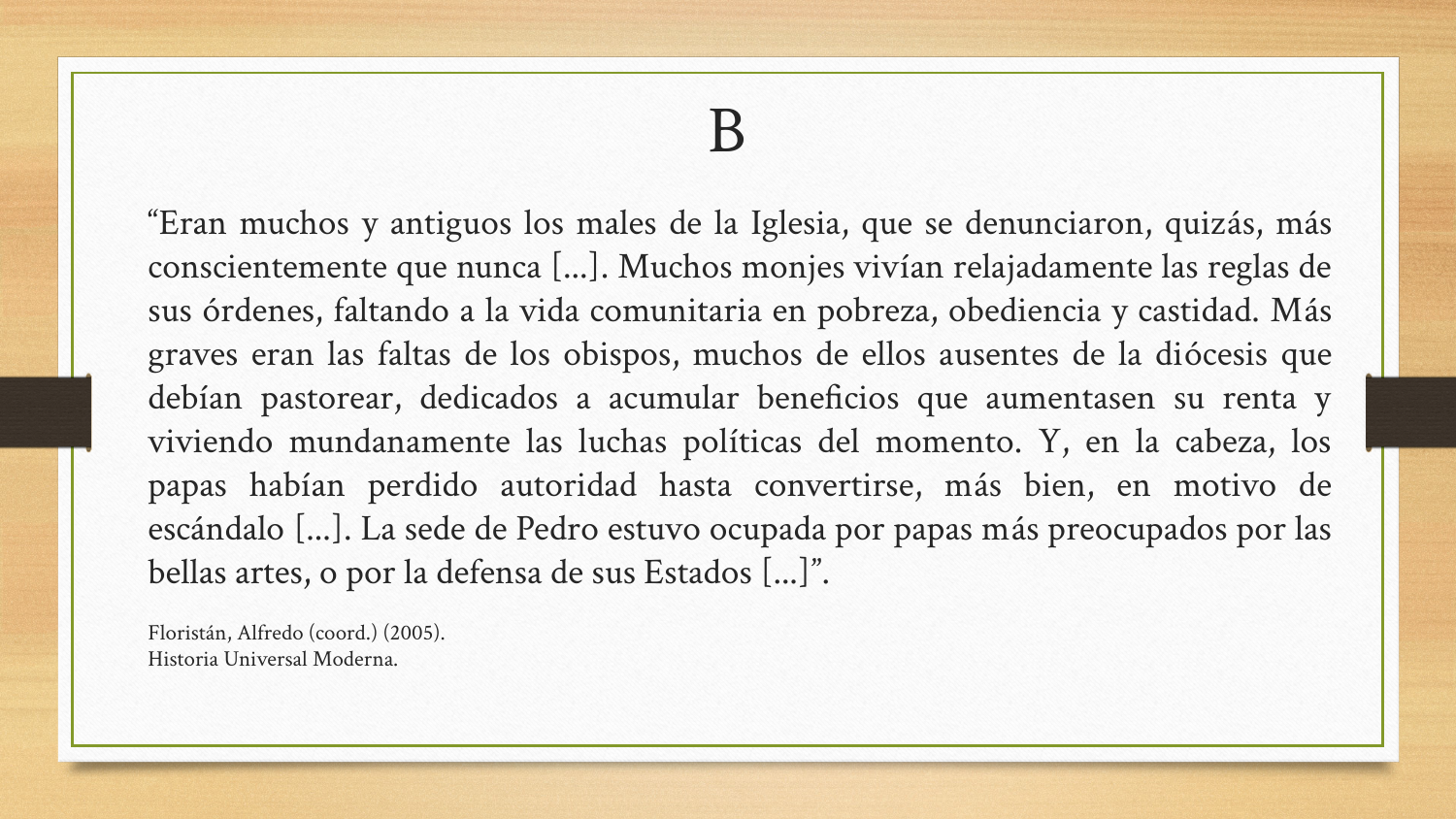

# B
“Eran muchos y antiguos los males de la Iglesia, que se denunciaron, quizás, más conscientemente que nunca [...]. Muchos monjes vivían relajadamente las reglas de sus órdenes, faltando a la vida comunitaria en pobreza, obediencia y castidad. Más graves eran las faltas de los obispos, muchos de ellos ausentes de la diócesis que debían pastorear, dedicados a acumular beneficios que aumentasen su renta y viviendo mundanamente las luchas políticas del momento. Y, en la cabeza, los papas habían perdido autoridad hasta convertirse, más bien, en motivo de escándalo [...]. La sede de Pedro estuvo ocupada por papas más preocupados por las bellas artes, o por la defensa de sus Estados [...]”.

Floristán, Alfredo (coord.) (2005).
Historia Universal Moderna.